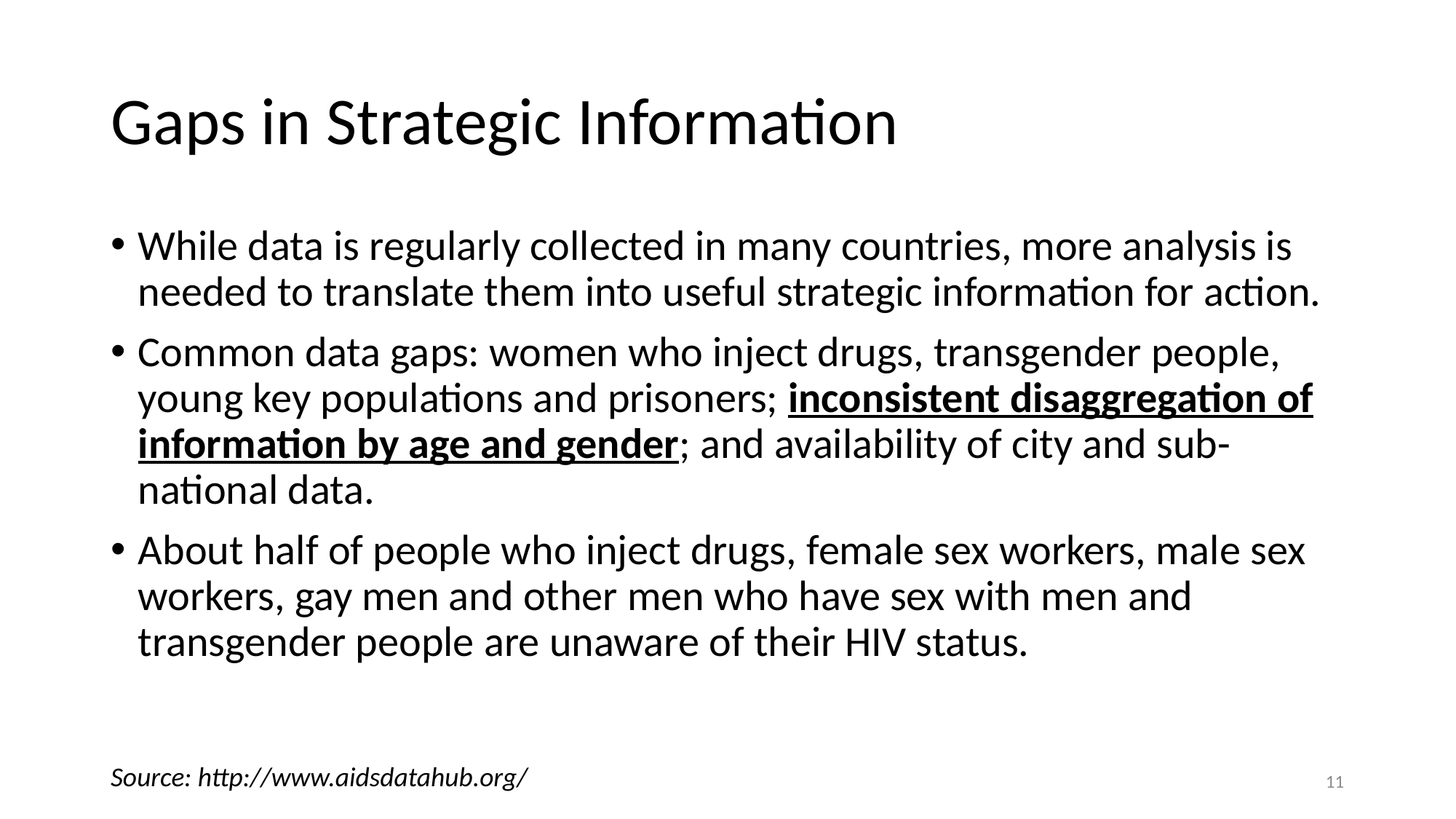

# Gaps in Strategic Information
While data is regularly collected in many countries, more analysis is needed to translate them into useful strategic information for action.
Common data gaps: women who inject drugs, transgender people, young key populations and prisoners; inconsistent disaggregation of information by age and gender; and availability of city and sub-national data.
About half of people who inject drugs, female sex workers, male sex workers, gay men and other men who have sex with men and transgender people are unaware of their HIV status.
Source: http://www.aidsdatahub.org/
11